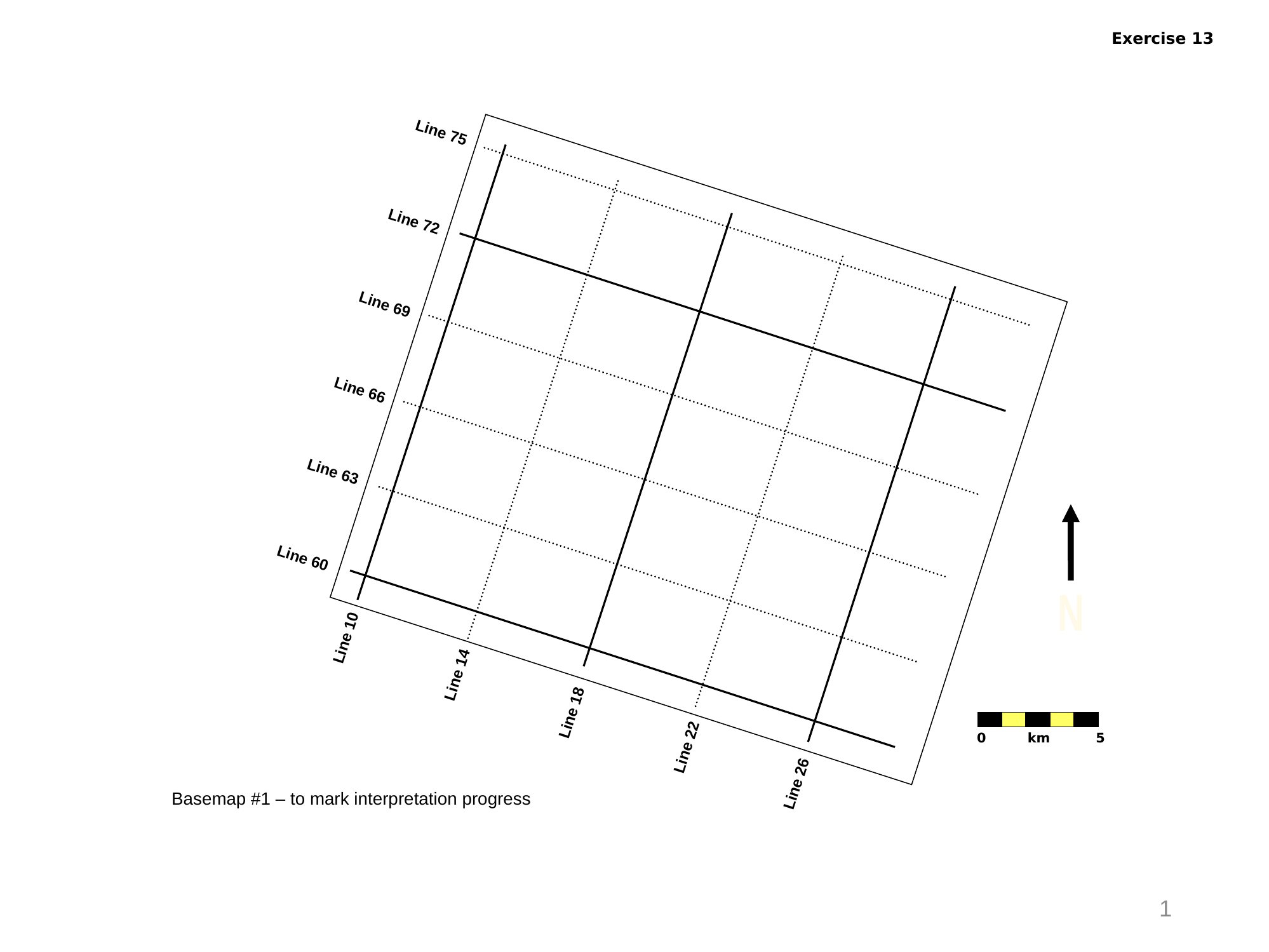

Line 75

Line 72

Line 69

Line 66

Line 63

Line 60

N
Line 10
Line 14
Line 18

 0         km          5
Line 22
Line 26
Basemap #1 – to mark interpretation progress
1